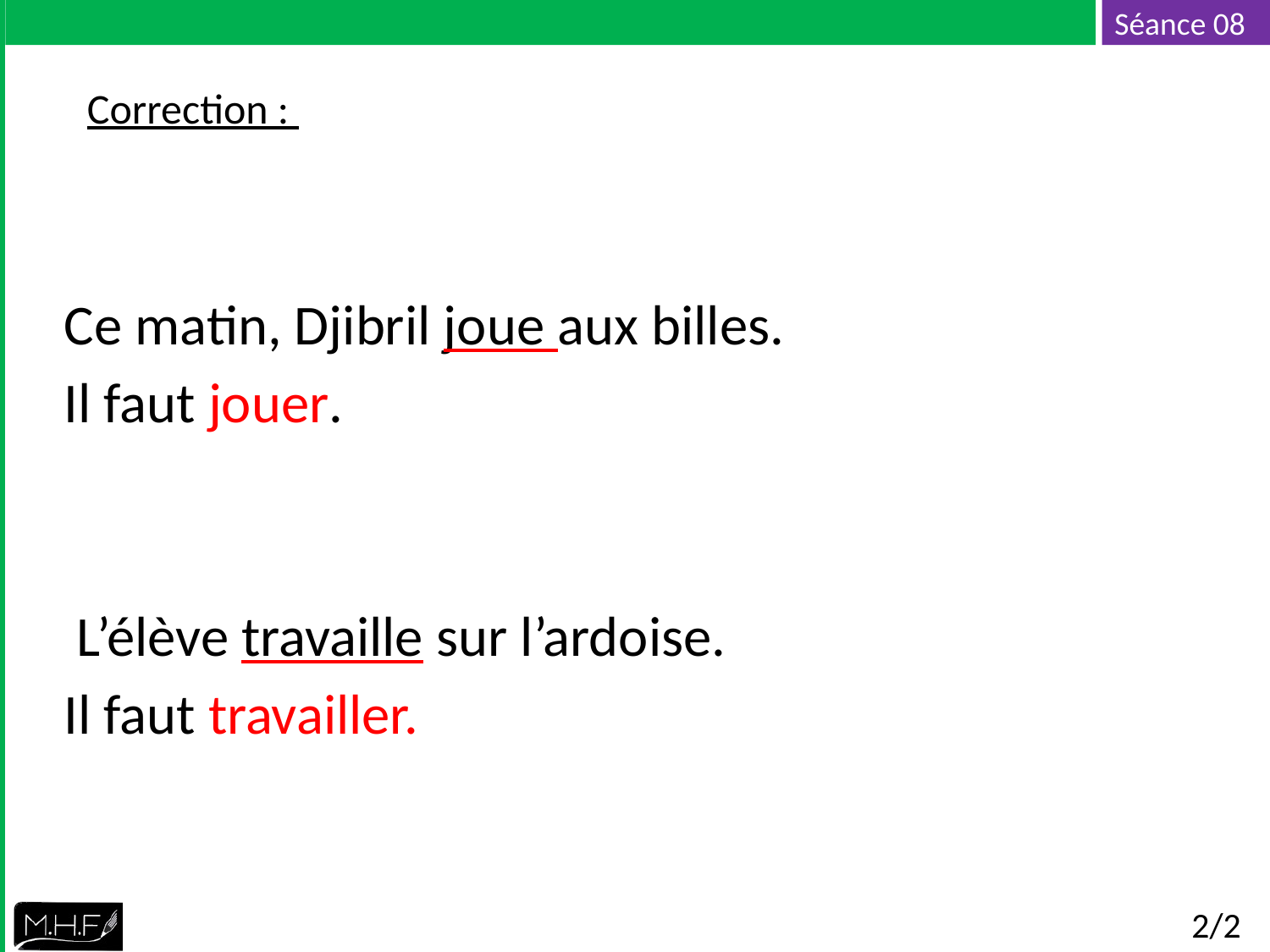

Correction :

Ce matin, Djibril joue aux billes.
Il faut jouer.

 L’élève travaille sur l’ardoise.
Il faut travailler.

2/2